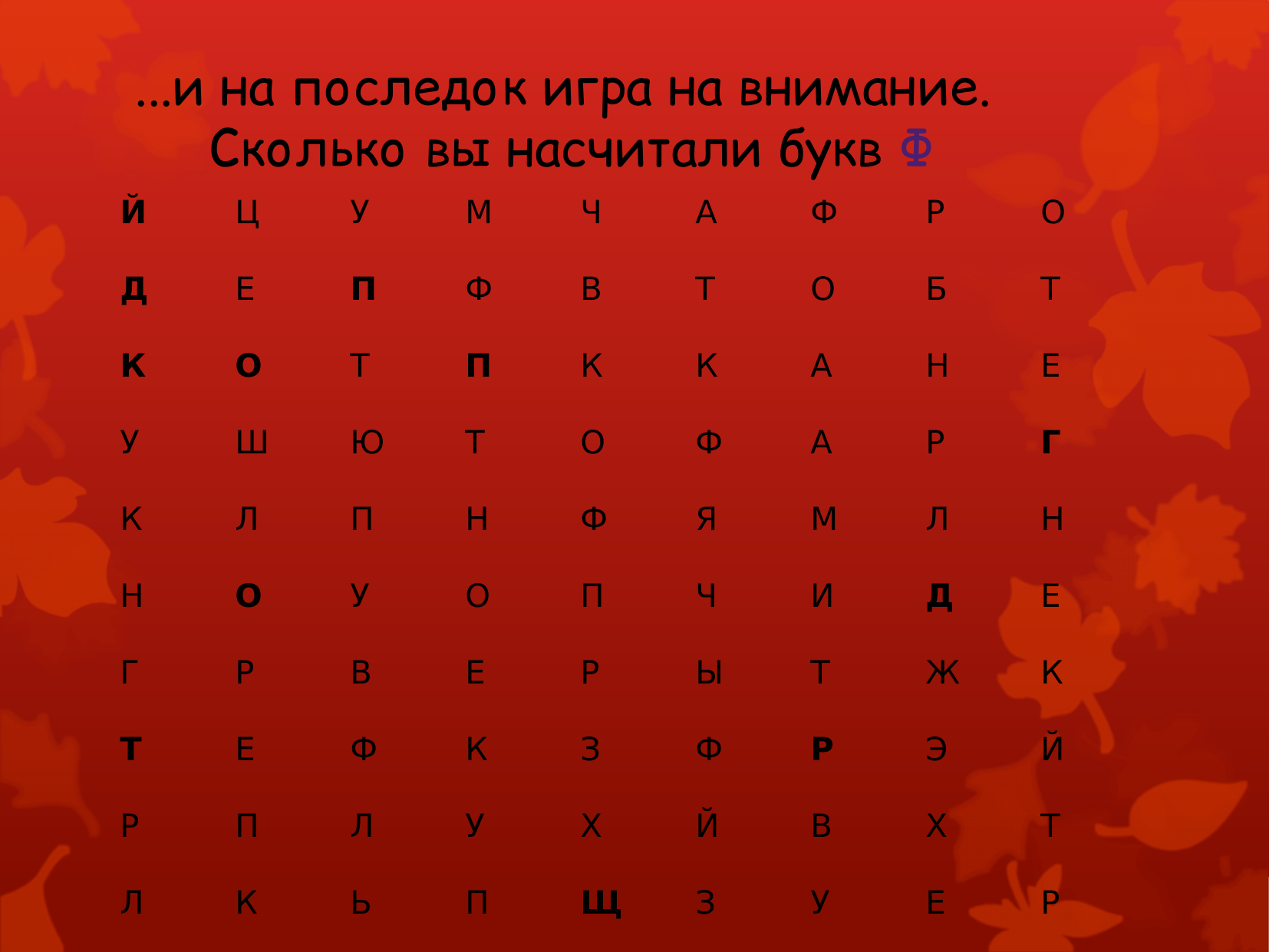

...и на последок игра на внимание.
Сколько вы насчитали букв Ф
Й	Ц	У	М	Ч	А	Ф	Р	О
Д	Е	П	Ф	В	Т	О	Б	Т
К	О	Т	П	К	К	А	Н	Е
У	Ш	Ю	Т	О	Ф	А	Р	Г
К	Л	П	Н	Ф	Я	М	Л	Н
Н	О	У	О	П	Ч	И	Д	Е
Г	Р	В	Е	Р	Ы	Т	Ж	К
Т	Е	Ф	К	З	Ф	Р	Э	Й
Р	П	Л	У	Х	Й	В	Х	Т
Л	К	Ь	П	Щ	З	У	Е	Р